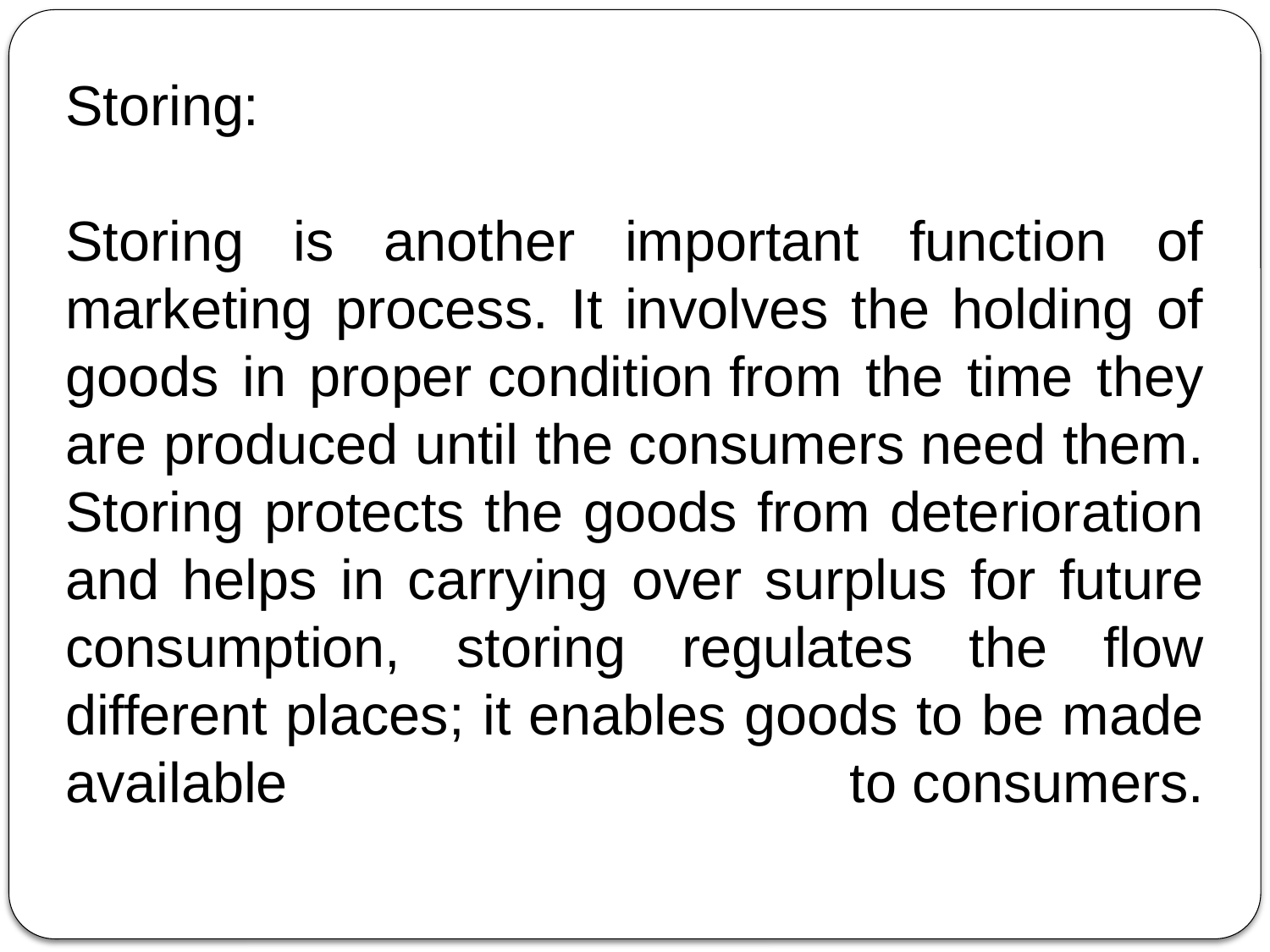

Storing:
Storing is another important function of marketing process. It involves the holding of goods in proper condition from the time they are produced until the consumers need them. Storing protects the goods from deterioration and helps in carrying over surplus for future consumption, storing regulates the flow different places; it enables goods to be made available to consumers.